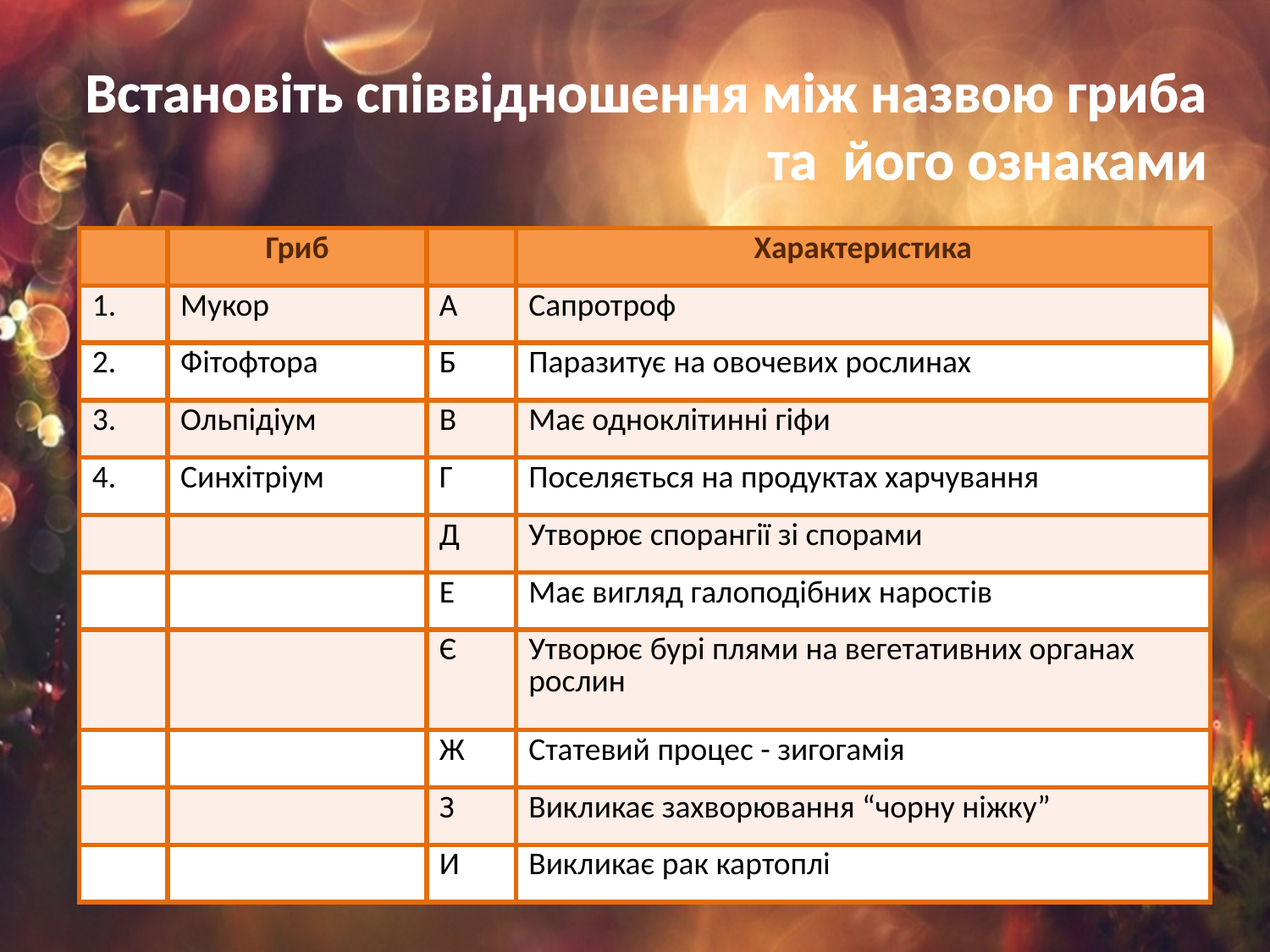

Встановіть співвідношення між назвою гриба та  його ознаками
|  | Гриб |  | Характеристика |
| --- | --- | --- | --- |
| 1. | Мукор | А | Сапротроф |
| 2. | Фітофтора | Б | Паразитує на овочевих рослинах |
| 3. | Ольпідіум | В | Має одноклітинні гіфи |
| 4. | Синхітріум | Г | Поселяється на продуктах харчування |
|  |  | Д | Утворює спорангії зі спорами |
|  |  | Е | Має вигляд галоподібних наростів |
|  |  | Є | Утворює бурі плями на вегетативних органах рослин |
|  |  | Ж | Статевий процес - зигогамія |
|  |  | З | Викликає захворювання “чорну ніжку” |
|  |  | И | Викликає рак картоплі |